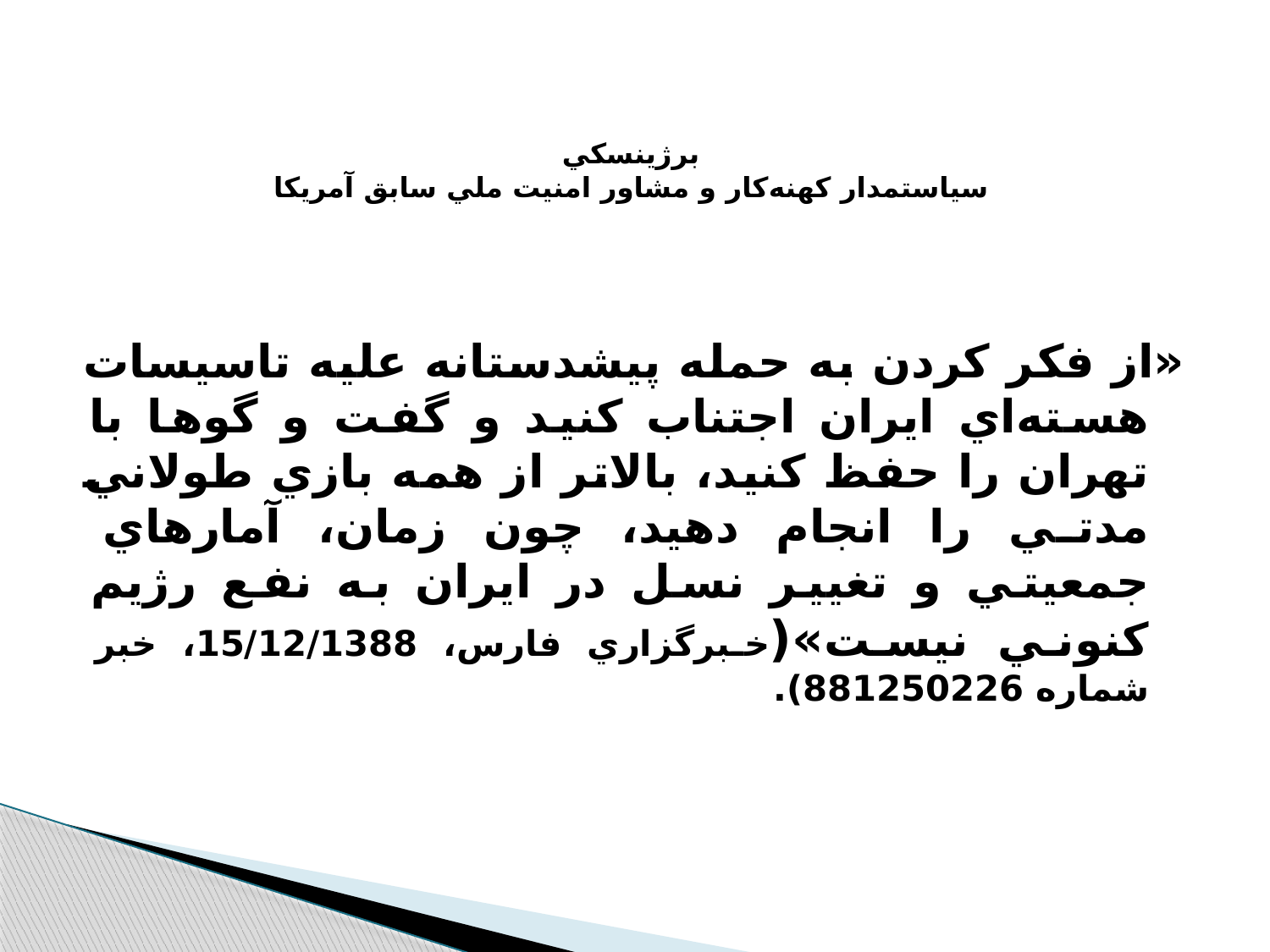

# برژينسكي سياستمدار كهنه‌كار و مشاور امنيت ملي سابق آمريكا
«از فكر كردن به حمله پيشدستانه عليه تاسيسات هسته‌اي ايران اجتناب كنيد و گفت و گوها با تهران را حفظ كنيد، بالاتر از همه بازي طولاني مدتي را انجام دهيد، چون زمان، آمارهاي جمعيتي و تغيير نسل در ايران به نفع رژيم كنوني نيست»(خبرگزاري فارس، 15/12/1388، خبر شماره 881250226).